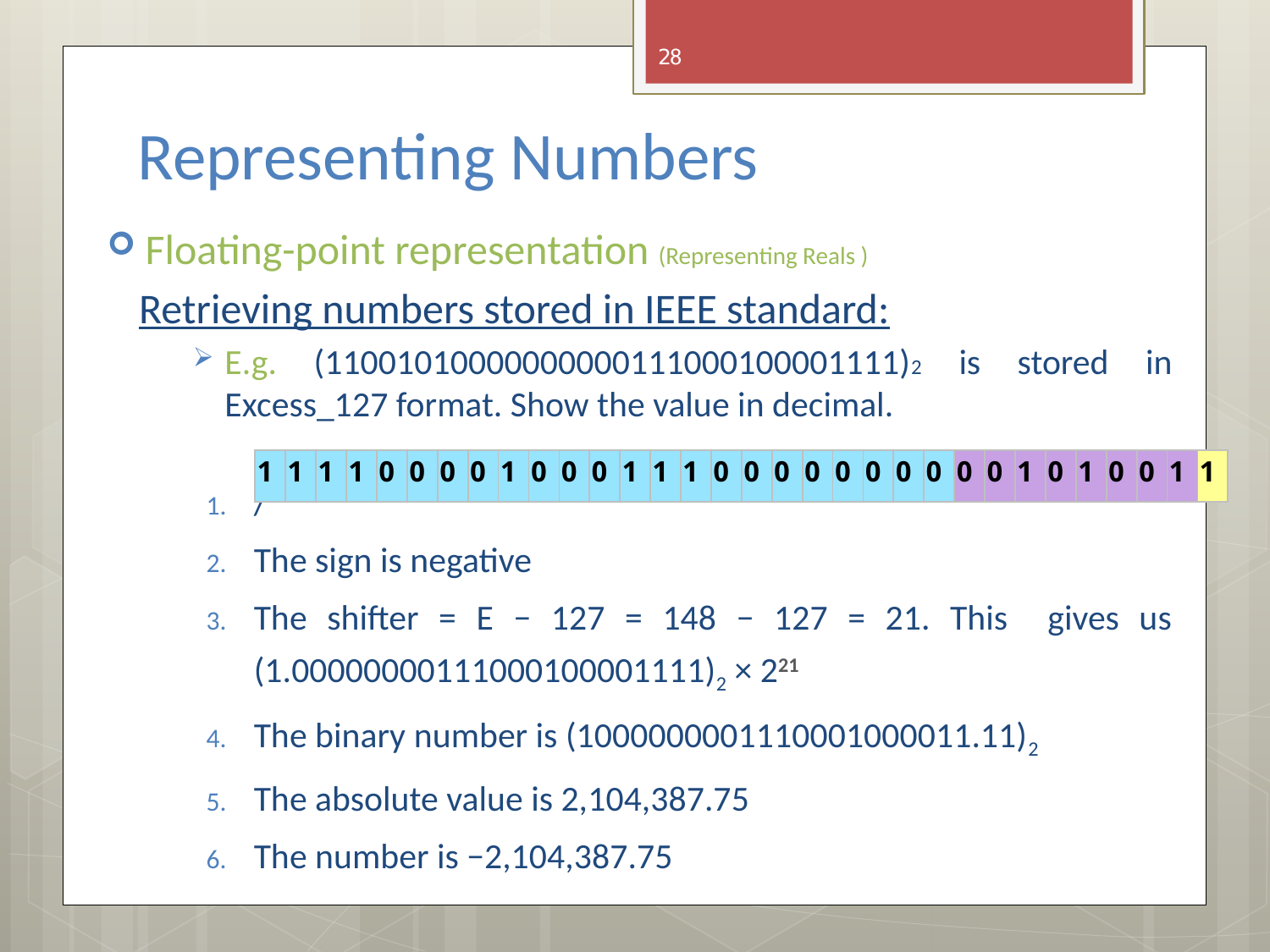

28
# Representing Numbers
Floating-point representation (Representing Reals )
Retrieving numbers stored in IEEE standard:
E.g. (11001010000000000111000100001111)2 is stored in Excess_127 format. Show the value in decimal.

/
The sign is negative
The shifter = E − 127 = 148 − 127 = 21. This  gives us (1.00000000111000100001111)2 × 221
The binary number is (1000000001110001000011.11)2
The absolute value is 2,104,387.75
The number is −2,104,387.75

| 1 | 1 | 1 | 1 | 0 | 0 | 0 | 0 | 1 | 0 | 0 | 0 | 1 | 1 | 1 | 0 | 0 | 0 | 0 | 0 | 0 | 0 | 0 | 0 | 0 | 1 | 0 | 1 | 0 | 0 | 1 | 1 |
| --- | --- | --- | --- | --- | --- | --- | --- | --- | --- | --- | --- | --- | --- | --- | --- | --- | --- | --- | --- | --- | --- | --- | --- | --- | --- | --- | --- | --- | --- | --- | --- |